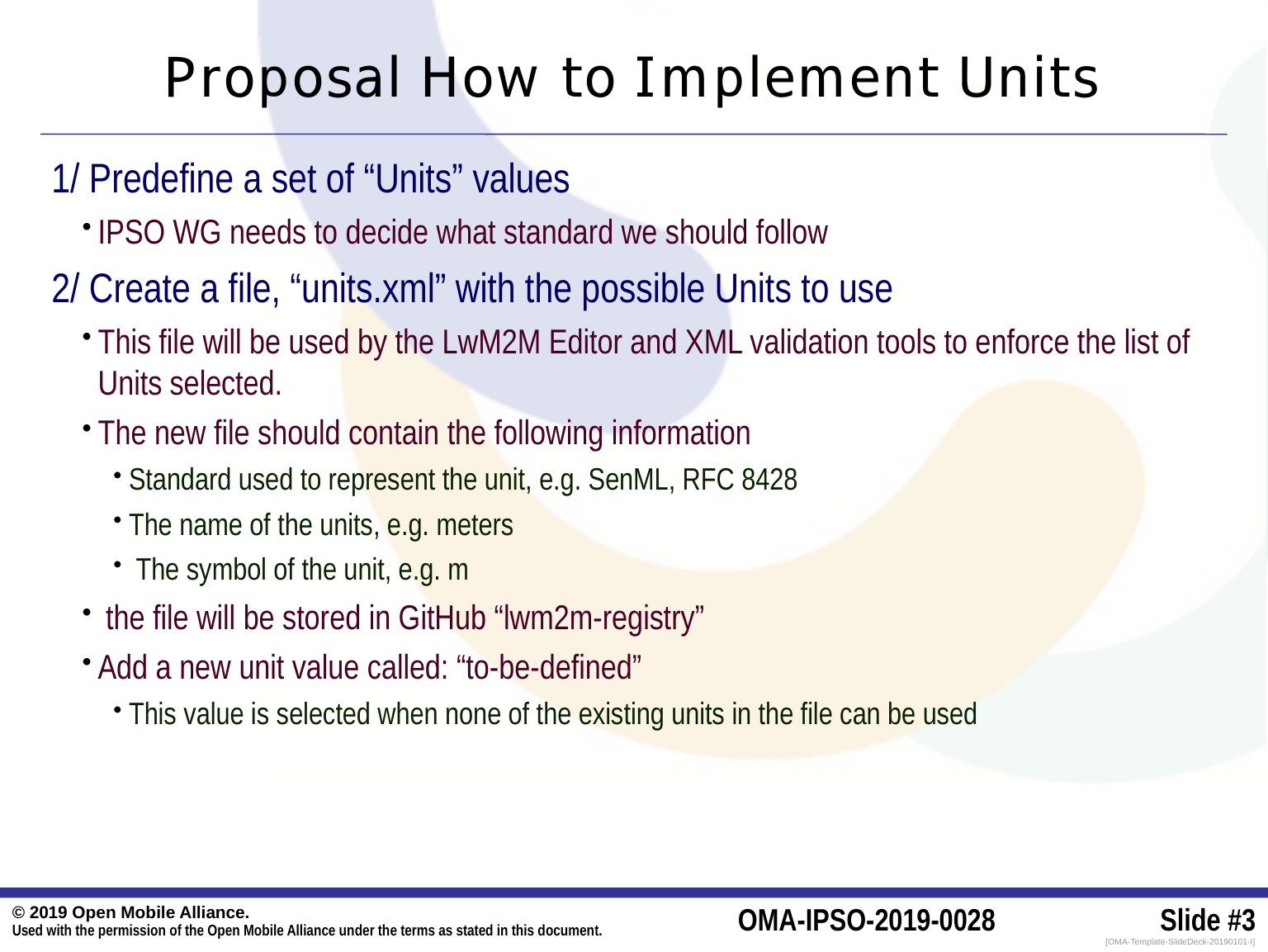

# Proposal How to Implement Units
1/ Predefine a set of “Units” values
IPSO WG needs to decide what standard we should follow
2/ Create a file, “units.xml” with the possible Units to use
This file will be used by the LwM2M Editor and XML validation tools to enforce the list of Units selected.
The new file should contain the following information
Standard used to represent the unit, e.g. SenML, RFC 8428
The name of the units, e.g. meters
 The symbol of the unit, e.g. m
 the file will be stored in GitHub “lwm2m-registry”
Add a new unit value called: “to-be-defined”
This value is selected when none of the existing units in the file can be used